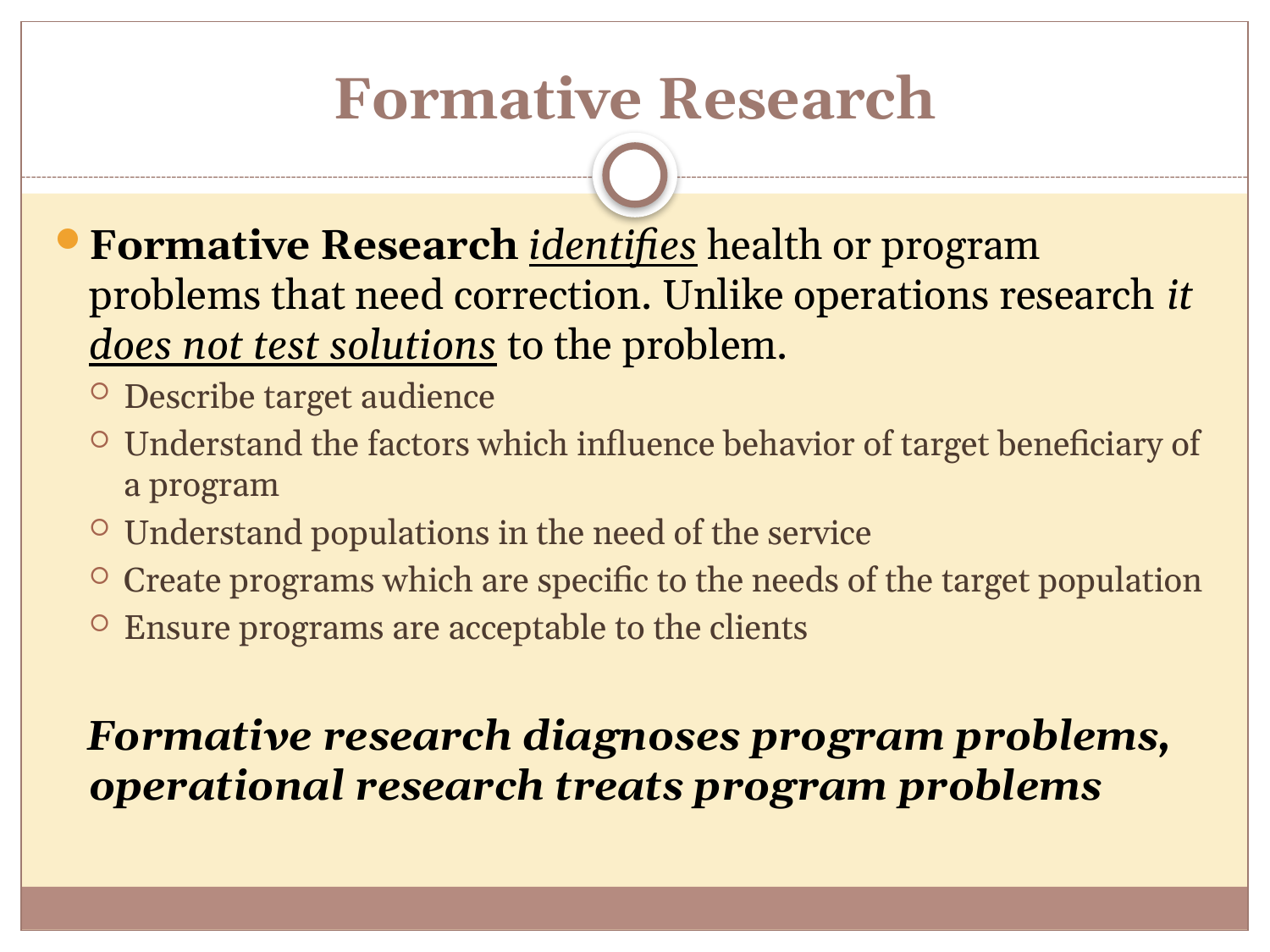

Formative Research
Formative Research identifies health or program problems that need correction. Unlike operations research it does not test solutions to the problem.
Describe target audience
Understand the factors which influence behavior of target beneficiary of a program
Understand populations in the need of the service
Create programs which are specific to the needs of the target population
Ensure programs are acceptable to the clients

   Formative research diagnoses program problems, operational research treats program problems